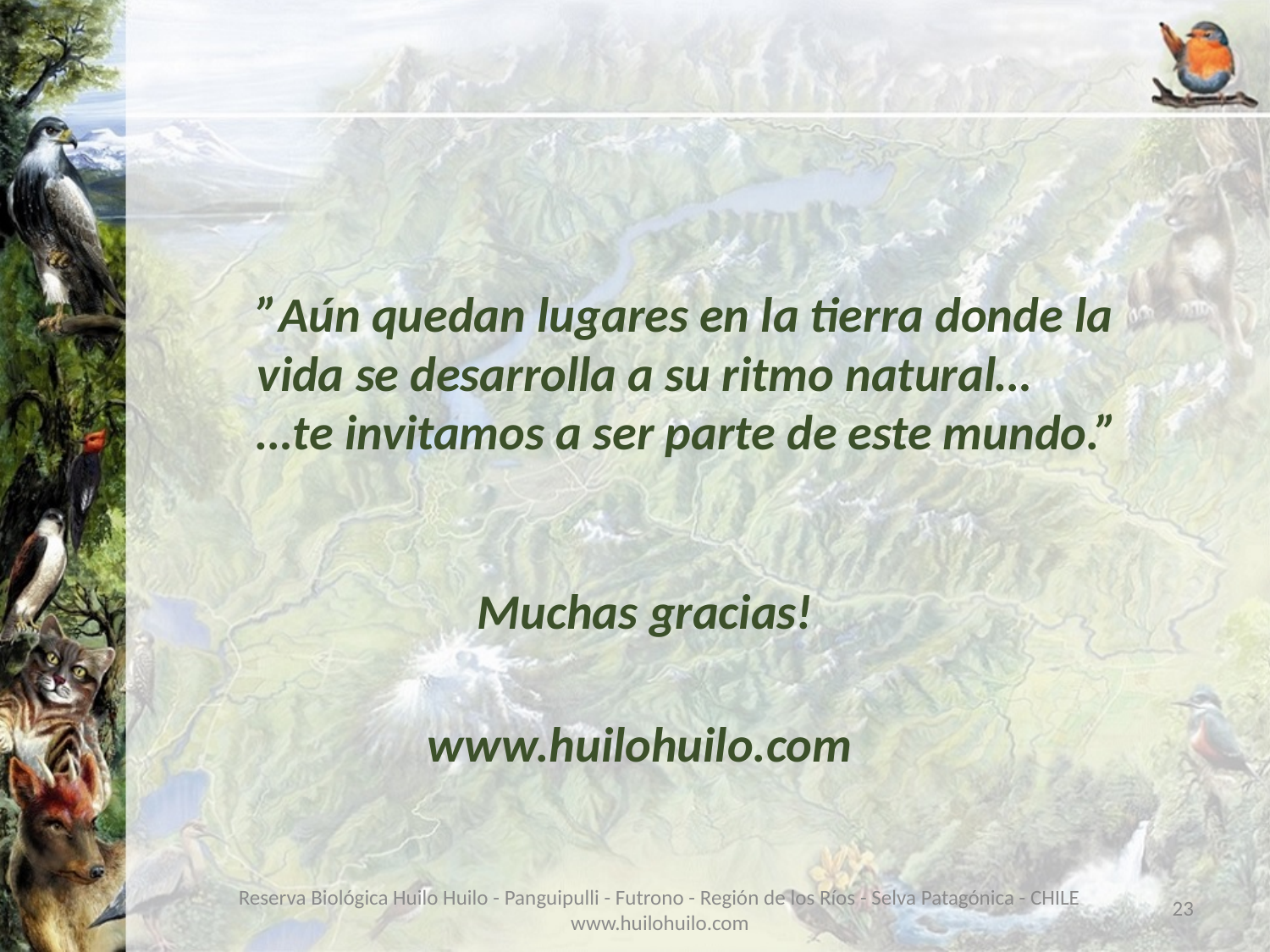

”Aún quedan lugares en la tierra donde la vida se desarrolla a su ritmo natural…
…te invitamos a ser parte de este mundo.”
Muchas gracias!
www.huilohuilo.com
23
Reserva Biológica Huilo Huilo - Panguipulli - Futrono - Región de los Ríos - Selva Patagónica - CHILE
www.huilohuilo.com